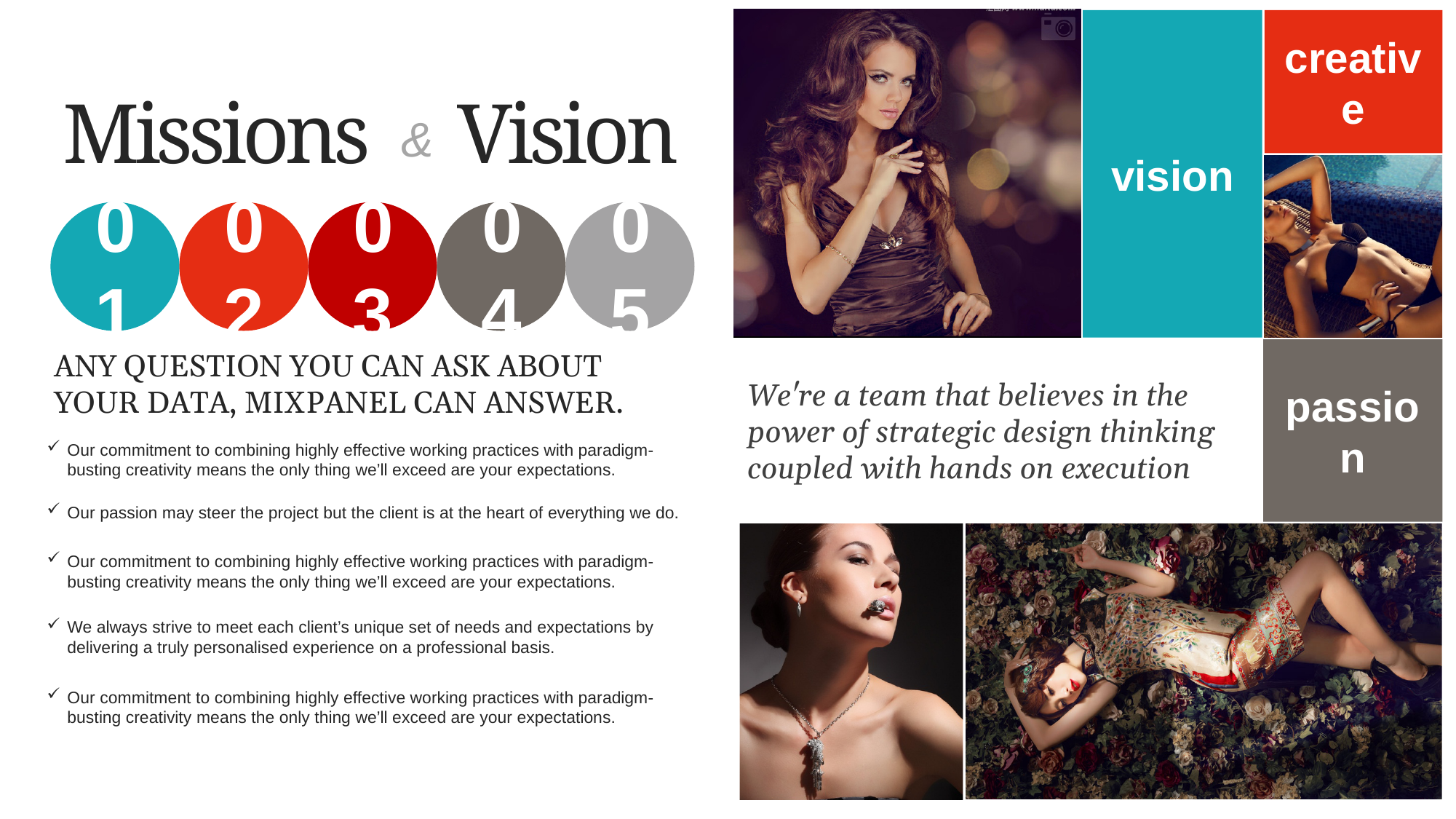

vision
creative
Missions
Vision
&

01
02
03
04
05
passion
ANY QUESTION YOU CAN ASK ABOUT YOUR DATA, MIXPANEL CAN ANSWER.
We're a team that believes in the power of strategic design thinking coupled with hands on execution
Our commitment to combining highly effective working practices with paradigm-busting creativity means the only thing we’ll exceed are your expectations.
Our passion may steer the project but the client is at the heart of everything we do.

Our commitment to combining highly effective working practices with paradigm-busting creativity means the only thing we’ll exceed are your expectations.
We always strive to meet each client’s unique set of needs and expectations by delivering a truly personalised experience on a professional basis.
Our commitment to combining highly effective working practices with paradigm-busting creativity means the only thing we’ll exceed are your expectations.